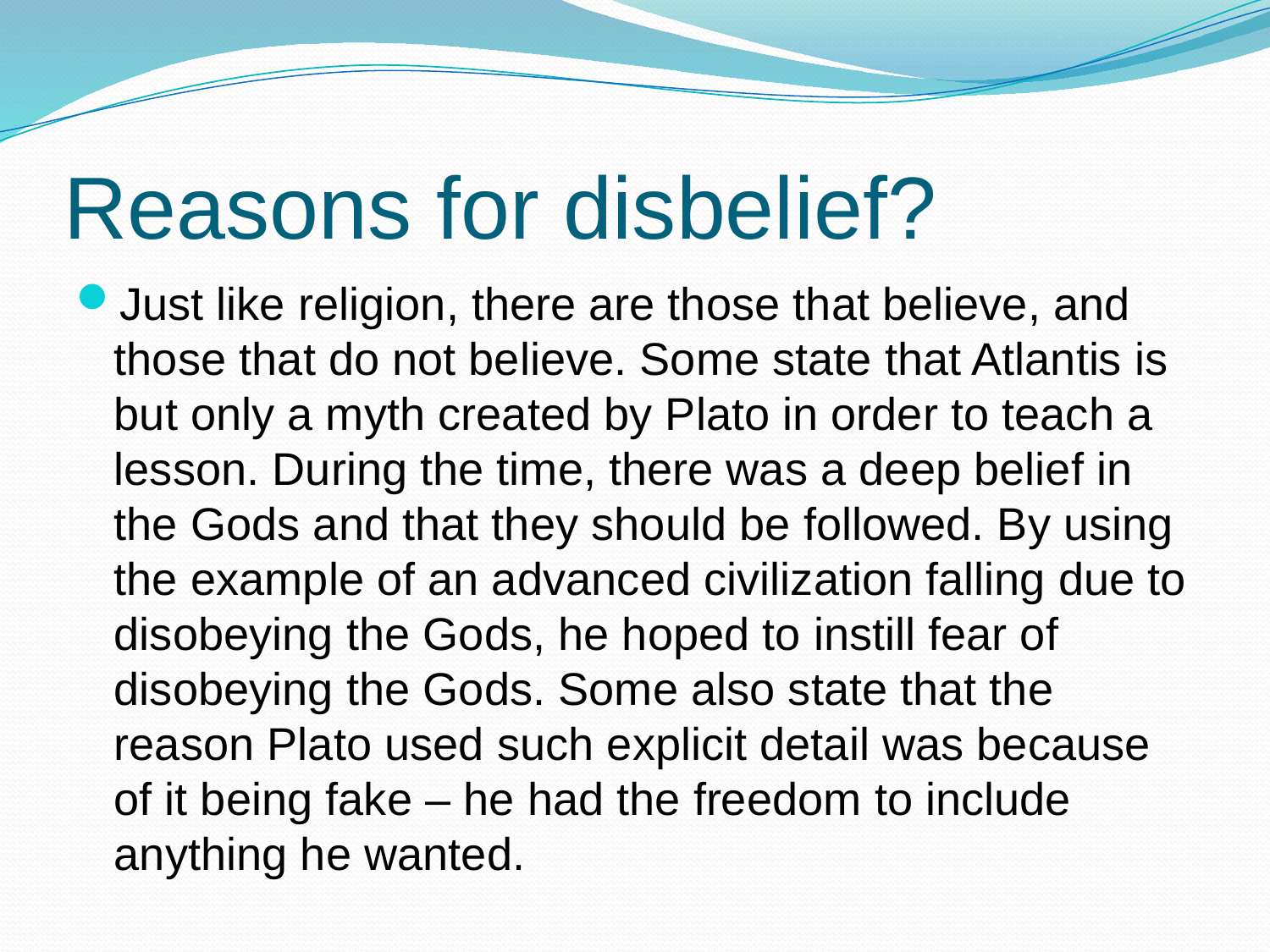

# Reasons for disbelief?
Just like religion, there are those that believe, and those that do not believe. Some state that Atlantis is but only a myth created by Plato in order to teach a lesson. During the time, there was a deep belief in the Gods and that they should be followed. By using the example of an advanced civilization falling due to disobeying the Gods, he hoped to instill fear of disobeying the Gods. Some also state that the reason Plato used such explicit detail was because of it being fake – he had the freedom to include anything he wanted.